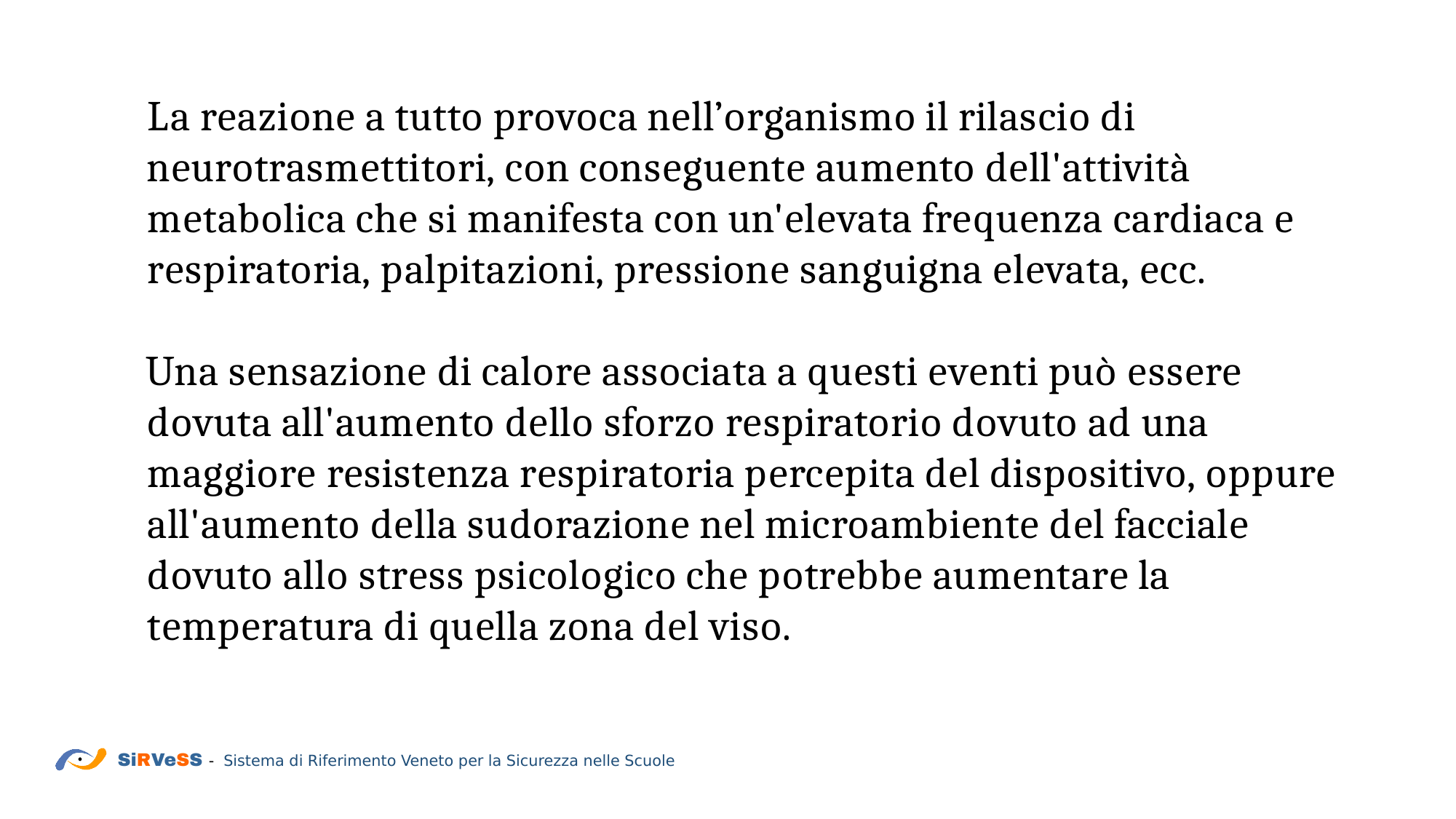

La reazione a tutto provoca nell’organismo il rilascio di neurotrasmettitori, con conseguente aumento dell'attività metabolica che si manifesta con un'elevata frequenza cardiaca e respiratoria, palpitazioni, pressione sanguigna elevata, ecc.

Una sensazione di calore associata a questi eventi può essere dovuta all'aumento dello sforzo respiratorio dovuto ad una maggiore resistenza respiratoria percepita del dispositivo, oppure all'aumento della sudorazione nel microambiente del facciale dovuto allo stress psicologico che potrebbe aumentare la temperatura di quella zona del viso.